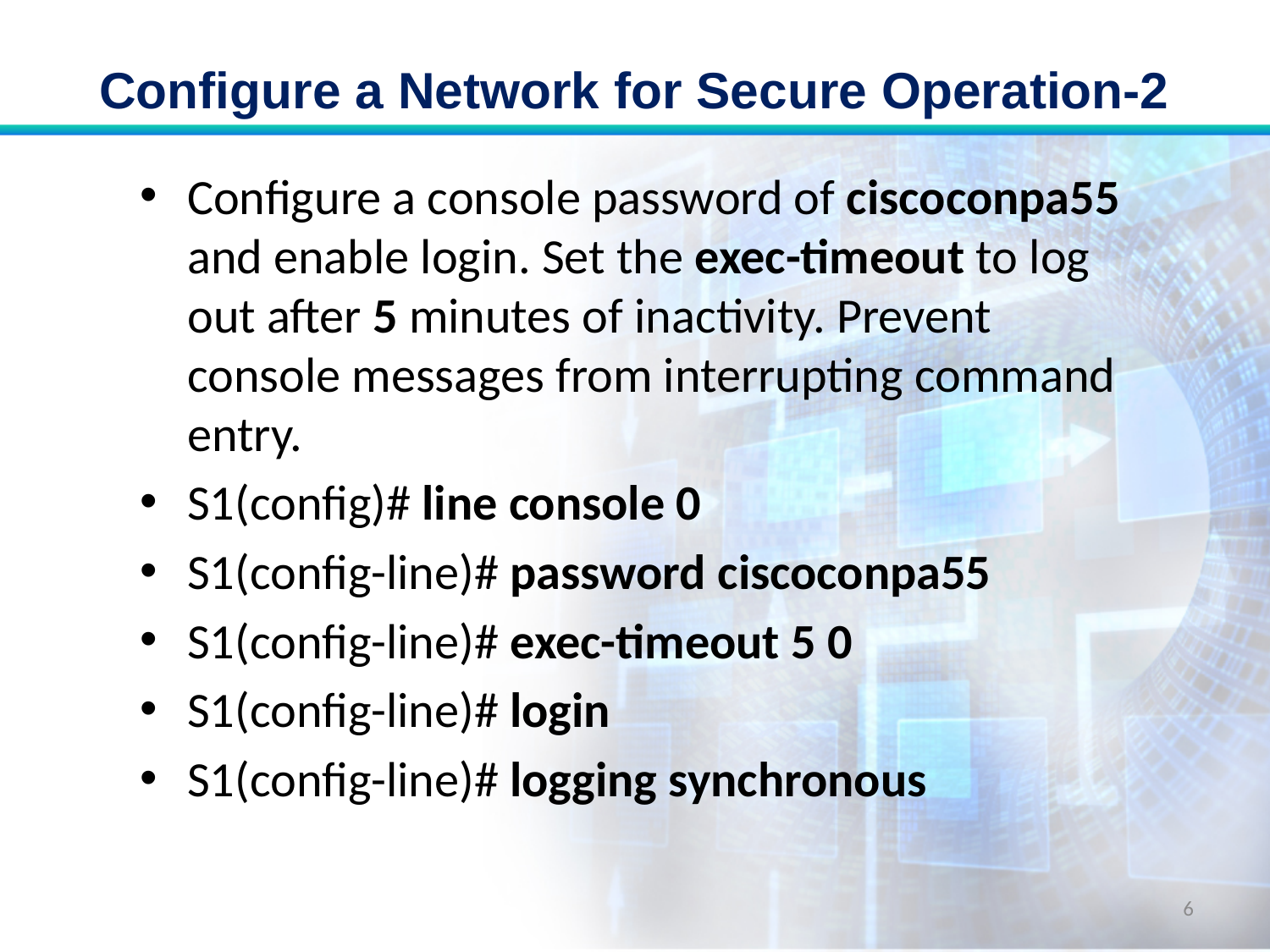

# Configure a Network for Secure Operation-2
Configure a console password of ciscoconpa55 and enable login. Set the exec-timeout to log out after 5 minutes of inactivity. Prevent console messages from interrupting command entry.
S1(config)# line console 0
S1(config-line)# password ciscoconpa55
S1(config-line)# exec-timeout 5 0
S1(config-line)# login
S1(config-line)# logging synchronous
6